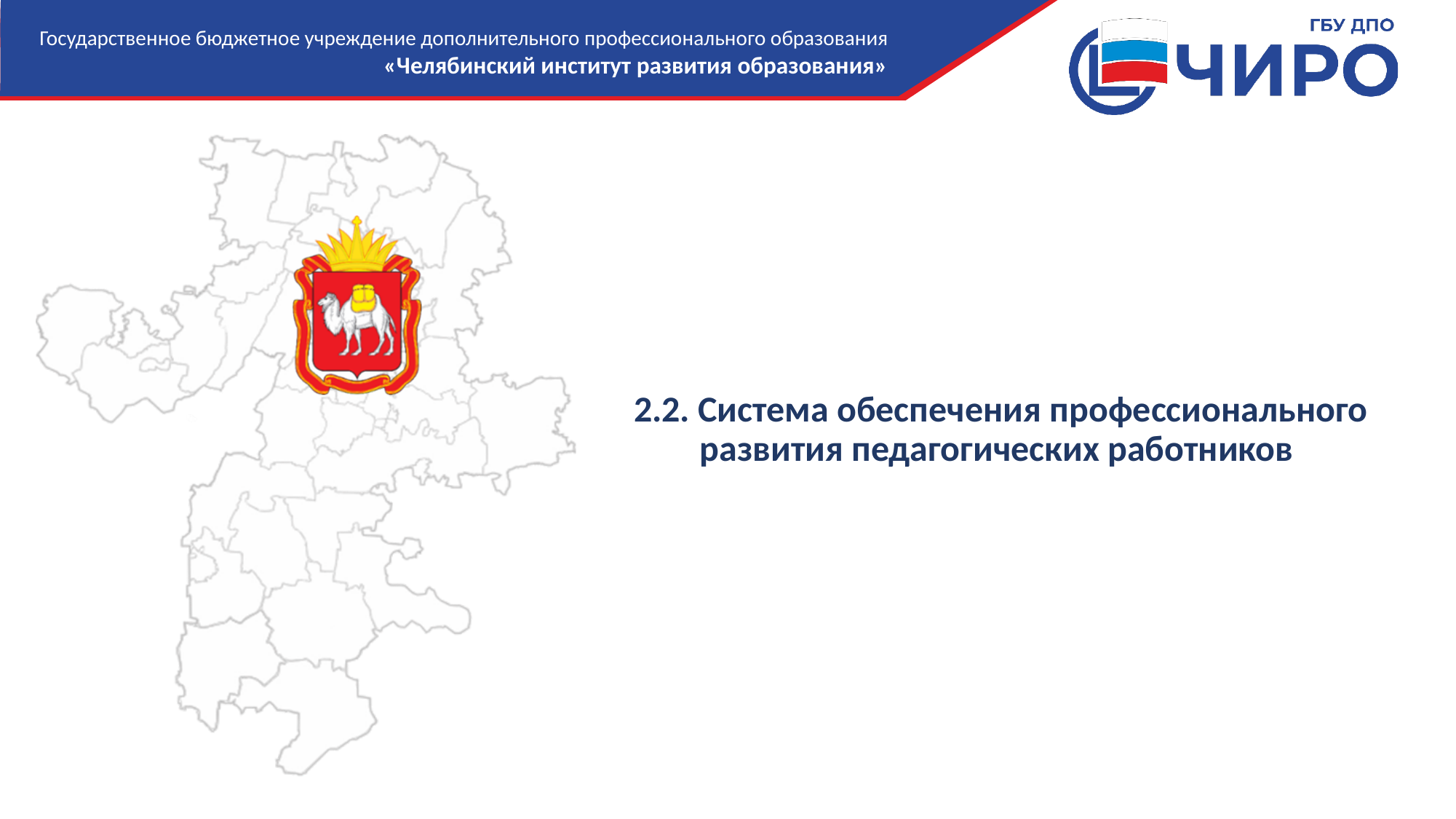

# 2.2. Система обеспечения профессионального развития педагогических работников